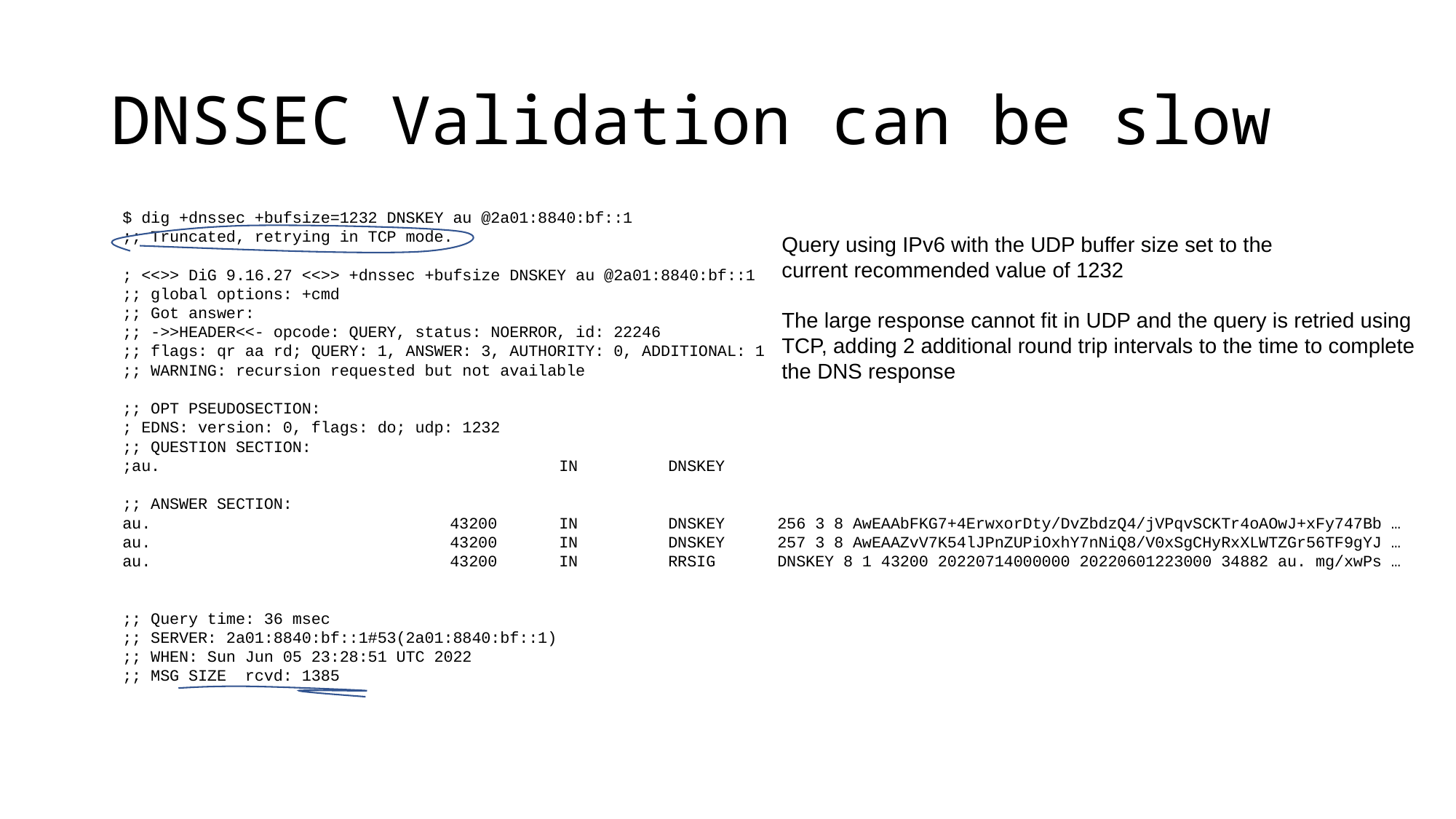

# DNSSEC Validation can be slow
$ dig +dnssec +bufsize=1232 DNSKEY au @2a01:8840:bf::1
;; Truncated, retrying in TCP mode.

; <<>> DiG 9.16.27 <<>> +dnssec +bufsize DNSKEY au @2a01:8840:bf::1
;; global options: +cmd
;; Got answer:
;; ->>HEADER<<- opcode: QUERY, status: NOERROR, id: 22246
;; flags: qr aa rd; QUERY: 1, ANSWER: 3, AUTHORITY: 0, ADDITIONAL: 1
;; WARNING: recursion requested but not available

;; OPT PSEUDOSECTION:
; EDNS: version: 0, flags: do; udp: 1232
;; QUESTION SECTION:
;au.				IN	DNSKEY

;; ANSWER SECTION:
au.			43200	IN	DNSKEY	256 3 8 AwEAAbFKG7+4ErwxorDty/DvZbdzQ4/jVPqvSCKTr4oAOwJ+xFy747Bb …
au.			43200	IN	DNSKEY	257 3 8 AwEAAZvV7K54lJPnZUPiOxhY7nNiQ8/V0xSgCHyRxXLWTZGr56TF9gYJ …
au.			43200	IN	RRSIG	DNSKEY 8 1 43200 20220714000000 20220601223000 34882 au. mg/xwPs …

;; Query time: 36 msec
;; SERVER: 2a01:8840:bf::1#53(2a01:8840:bf::1)
;; WHEN: Sun Jun 05 23:28:51 UTC 2022
;; MSG SIZE  rcvd: 1385

Query using IPv6 with the UDP buffer size set to the
current recommended value of 1232

The large response cannot fit in UDP and the query is retried using TCP, adding 2 additional round trip intervals to the time to complete the DNS response